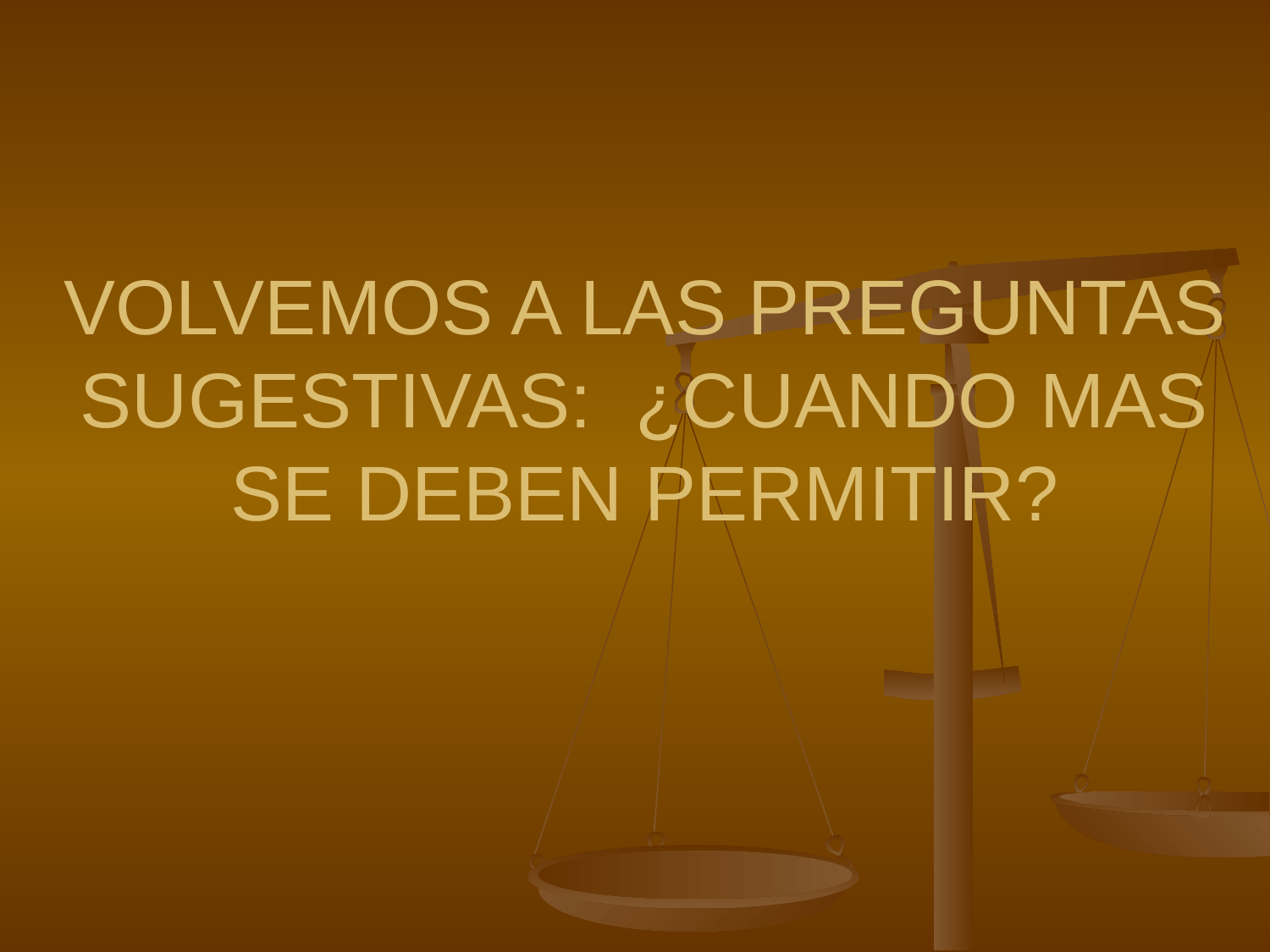

# VOLVEMOS A LAS PREGUNTAS SUGESTIVAS:  ¿CUANDO MAS SE DEBEN PERMITIR?